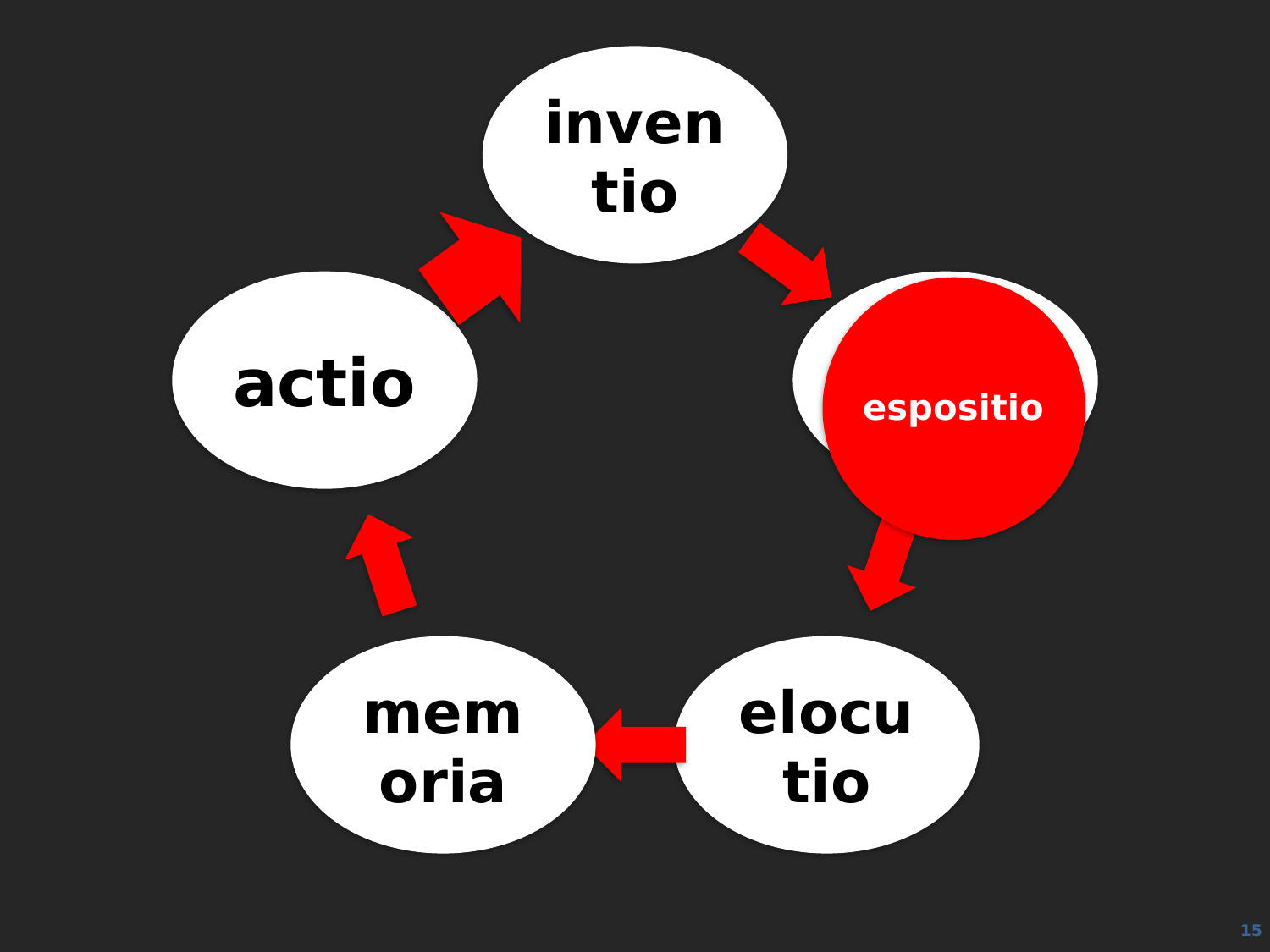

inventio
espositio
elocutio
memoria
actio

espositio
15